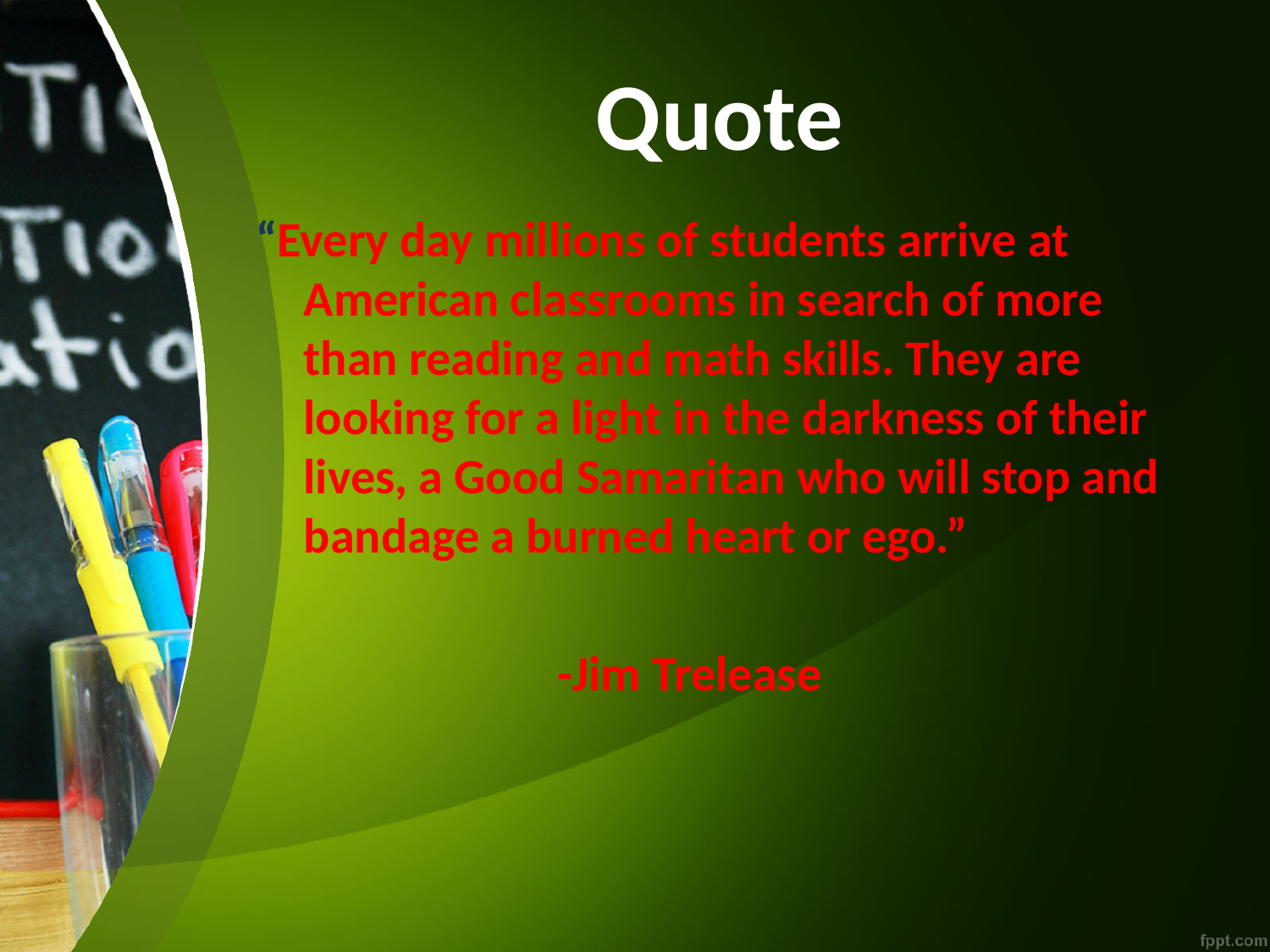

# Quote
“Every day millions of students arrive at American classrooms in search of more than reading and math skills. They are looking for a light in the darkness of their lives, a Good Samaritan who will stop and bandage a burned heart or ego.”

			-Jim Trelease